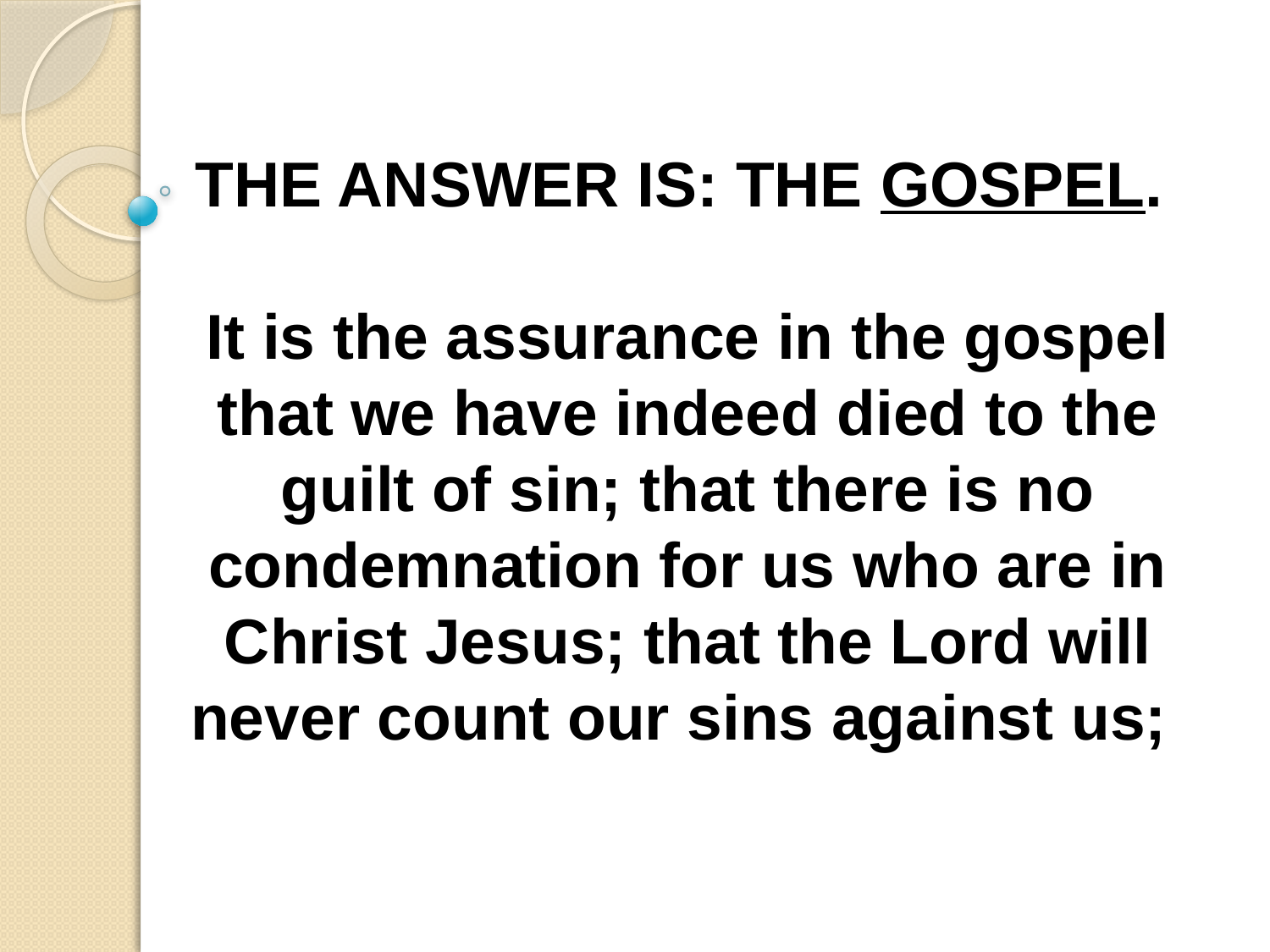

THE ANSWER IS: THE GOSPEL.

It is the assurance in the gospel that we have indeed died to the guilt of sin; that there is no condemnation for us who are in Christ Jesus; that the Lord will never count our sins against us;